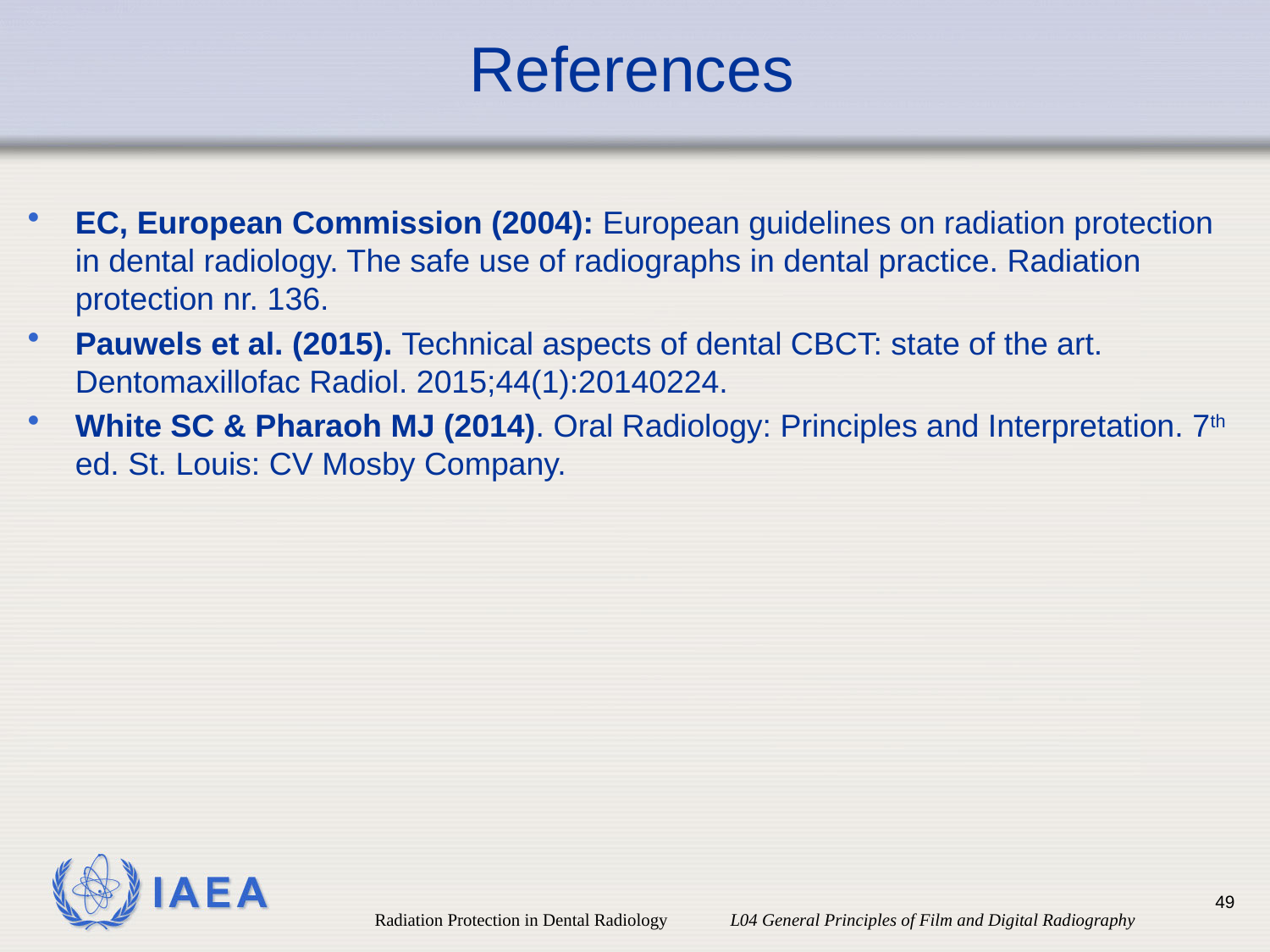

# References
EC, European Commission (2004): European guidelines on radiation protection in dental radiology. The safe use of radiographs in dental practice. Radiation protection nr. 136.
Pauwels et al. (2015). Technical aspects of dental CBCT: state of the art. Dentomaxillofac Radiol. 2015;44(1):20140224.
White SC & Pharaoh MJ (2014). Oral Radiology: Principles and Interpretation. 7th ed. St. Louis: CV Mosby Company.

49
Radiation Protection in Dental Radiology              L04 General Principles of Film and Digital Radiography